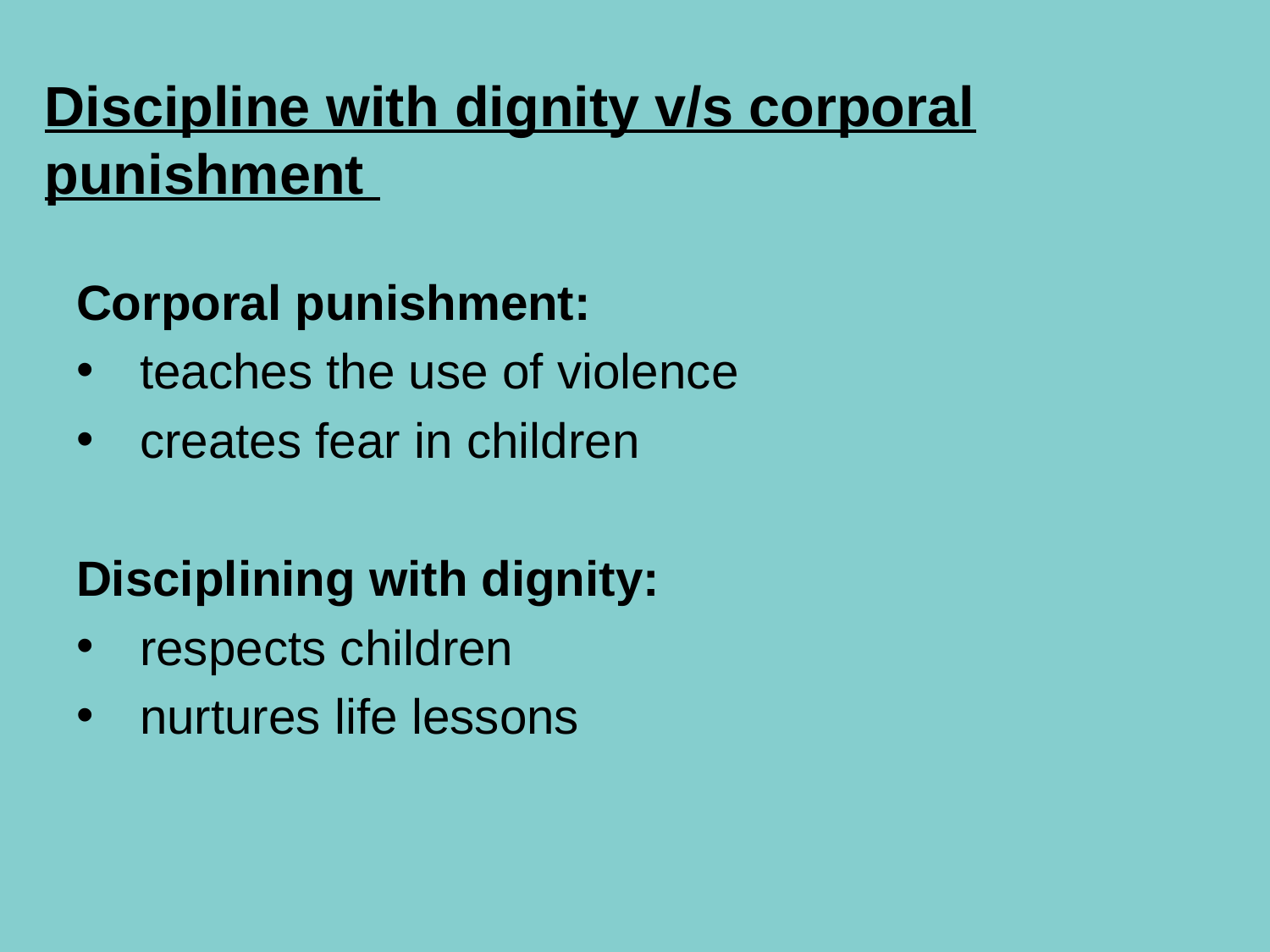

# Discipline with dignity v/s corporal punishment
Corporal punishment:
teaches the use of violence
creates fear in children

Disciplining with dignity:
respects children
nurtures life lessons